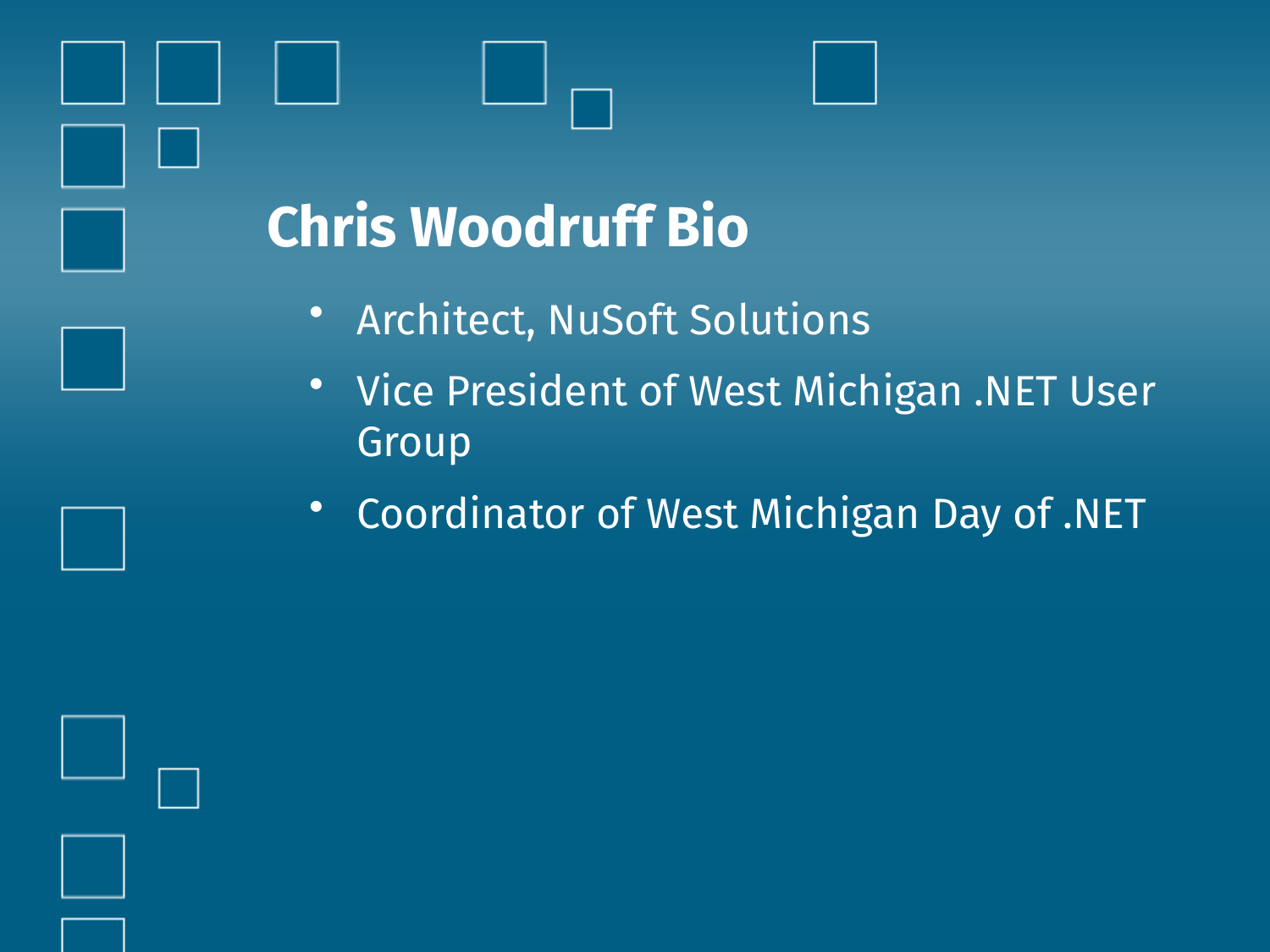

# Chris Woodruff Bio
Architect, NuSoft Solutions
Vice President of West Michigan .NET User Group
Coordinator of West Michigan Day of .NET